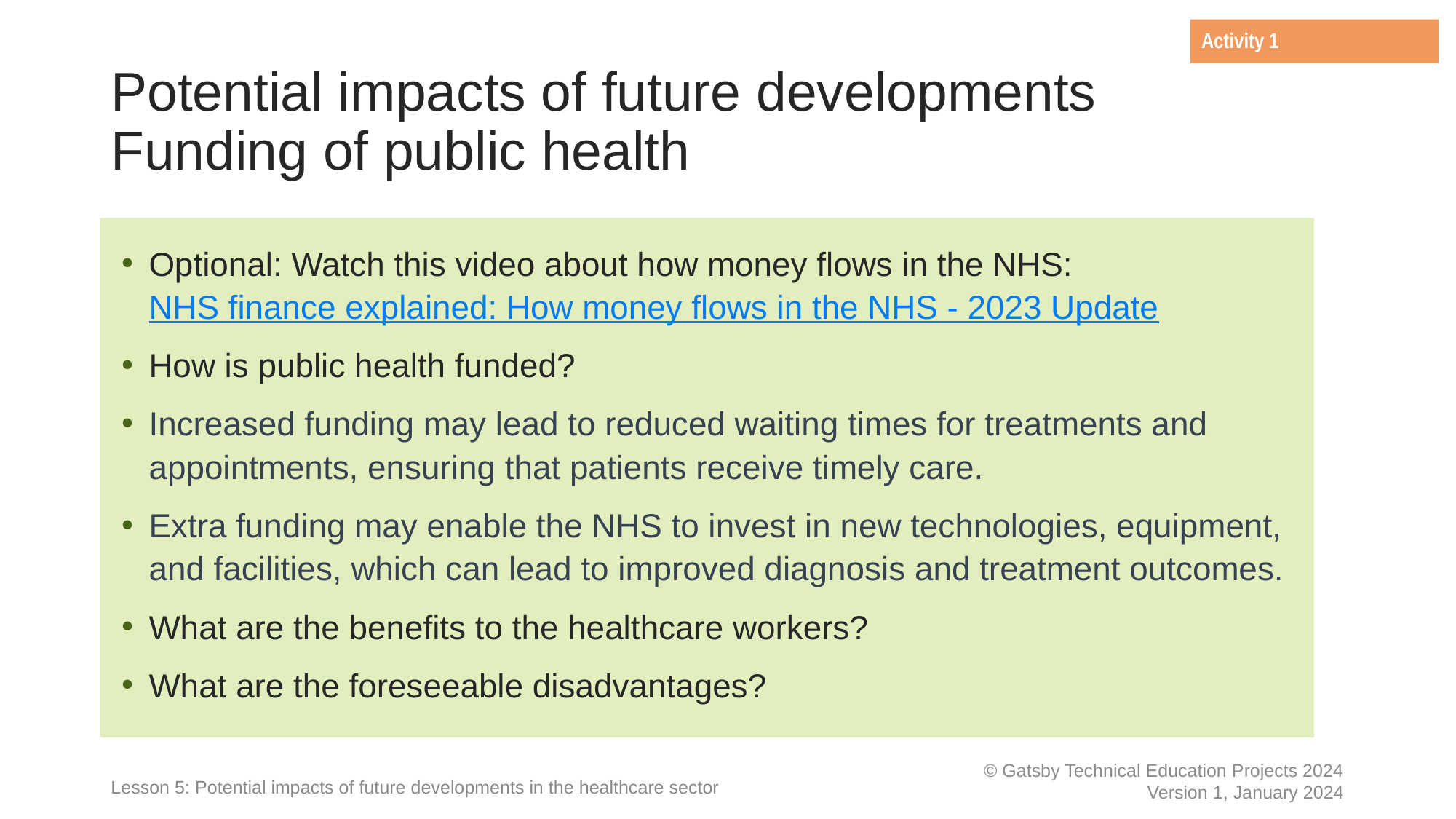

Activity 1
# Potential impacts of future developments Funding of public health
Optional: Watch this video about how money flows in the NHS: NHS finance explained: How money flows in the NHS - 2023 Update
How is public health funded?
Increased funding may lead to reduced waiting times for treatments and appointments, ensuring that patients receive timely care.
Extra funding may enable the NHS to invest in new technologies, equipment, and facilities, which can lead to improved diagnosis and treatment outcomes.
What are the benefits to the healthcare workers?
What are the foreseeable disadvantages?

Lesson 5: Potential impacts of future developments in the healthcare sector